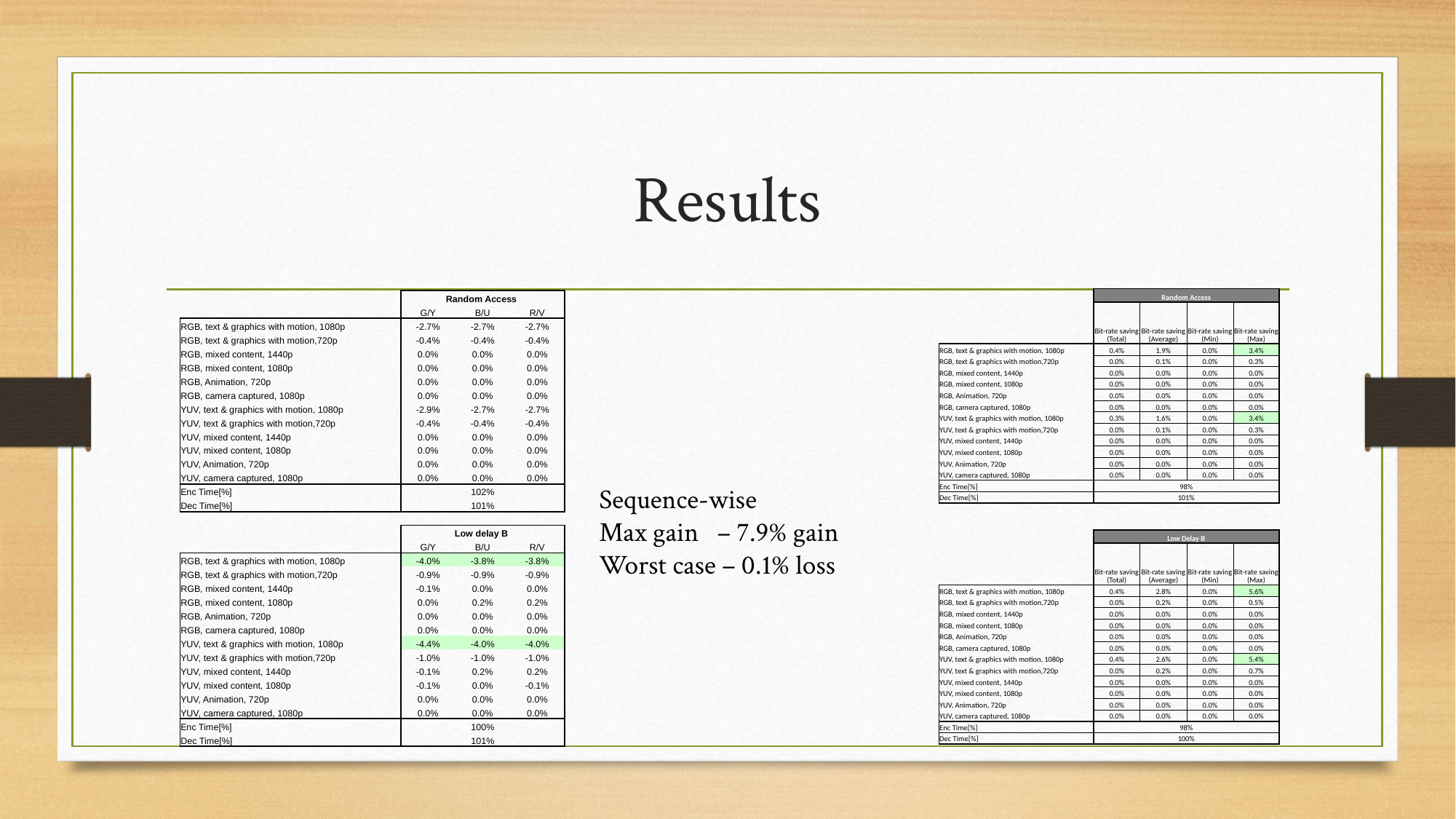

# Results
|  | Random Access |  |  |  |
| --- | --- | --- | --- | --- |
|  | Bit-rate saving (Total) | Bit-rate saving (Average) | Bit-rate saving (Min) | Bit-rate saving (Max) |
|  |  |  |  |  |
| RGB, text & graphics with motion, 1080p | 0.4% | 1.9% | 0.0% | 3.4% |
| RGB, text & graphics with motion,720p | 0.0% | 0.1% | 0.0% | 0.3% |
| RGB, mixed content, 1440p | 0.0% | 0.0% | 0.0% | 0.0% |
| RGB, mixed content, 1080p | 0.0% | 0.0% | 0.0% | 0.0% |
| RGB, Animation, 720p | 0.0% | 0.0% | 0.0% | 0.0% |
| RGB, camera captured, 1080p | 0.0% | 0.0% | 0.0% | 0.0% |
| YUV, text & graphics with motion, 1080p | 0.3% | 1.6% | 0.0% | 3.4% |
| YUV, text & graphics with motion,720p | 0.0% | 0.1% | 0.0% | 0.3% |
| YUV, mixed content, 1440p | 0.0% | 0.0% | 0.0% | 0.0% |
| YUV, mixed content, 1080p | 0.0% | 0.0% | 0.0% | 0.0% |
| YUV, Animation, 720p | 0.0% | 0.0% | 0.0% | 0.0% |
| YUV, camera captured, 1080p | 0.0% | 0.0% | 0.0% | 0.0% |
| Enc Time[%] | 98% |  |  |  |
| Dec Time[%] | 101% |  |  |  |
|  |  |  |  |  |
|  |  |  |  |  |
|  | Low Delay B |  |  |  |
|  | Bit-rate saving (Total) | Bit-rate saving (Average) | Bit-rate saving (Min) | Bit-rate saving (Max) |
|  |  |  |  |  |
| RGB, text & graphics with motion, 1080p | 0.4% | 2.8% | 0.0% | 5.6% |
| RGB, text & graphics with motion,720p | 0.0% | 0.2% | 0.0% | 0.5% |
| RGB, mixed content, 1440p | 0.0% | 0.0% | 0.0% | 0.0% |
| RGB, mixed content, 1080p | 0.0% | 0.0% | 0.0% | 0.0% |
| RGB, Animation, 720p | 0.0% | 0.0% | 0.0% | 0.0% |
| RGB, camera captured, 1080p | 0.0% | 0.0% | 0.0% | 0.0% |
| YUV, text & graphics with motion, 1080p | 0.4% | 2.6% | 0.0% | 5.4% |
| YUV, text & graphics with motion,720p | 0.0% | 0.2% | 0.0% | 0.7% |
| YUV, mixed content, 1440p | 0.0% | 0.0% | 0.0% | 0.0% |
| YUV, mixed content, 1080p | 0.0% | 0.0% | 0.0% | 0.0% |
| YUV, Animation, 720p | 0.0% | 0.0% | 0.0% | 0.0% |
| YUV, camera captured, 1080p | 0.0% | 0.0% | 0.0% | 0.0% |
| Enc Time[%] | 98% |  |  |  |
| Dec Time[%] | 100% |  |  |  |
|  | Random Access |  |  |
| --- | --- | --- | --- |
|  | G/Y | B/U | R/V |
| RGB, text & graphics with motion, 1080p | -2.7% | -2.7% | -2.7% |
| RGB, text & graphics with motion,720p | -0.4% | -0.4% | -0.4% |
| RGB, mixed content, 1440p | 0.0% | 0.0% | 0.0% |
| RGB, mixed content, 1080p | 0.0% | 0.0% | 0.0% |
| RGB, Animation, 720p | 0.0% | 0.0% | 0.0% |
| RGB, camera captured, 1080p | 0.0% | 0.0% | 0.0% |
| YUV, text & graphics with motion, 1080p | -2.9% | -2.7% | -2.7% |
| YUV, text & graphics with motion,720p | -0.4% | -0.4% | -0.4% |
| YUV, mixed content, 1440p | 0.0% | 0.0% | 0.0% |
| YUV, mixed content, 1080p | 0.0% | 0.0% | 0.0% |
| YUV, Animation, 720p | 0.0% | 0.0% | 0.0% |
| YUV, camera captured, 1080p | 0.0% | 0.0% | 0.0% |
| Enc Time[%] | 102% |  |  |
| Dec Time[%] | 101% |  |  |
|  |  |  |  |
|  | Low delay B |  |  |
|  | G/Y | B/U | R/V |
| RGB, text & graphics with motion, 1080p | -4.0% | -3.8% | -3.8% |
| RGB, text & graphics with motion,720p | -0.9% | -0.9% | -0.9% |
| RGB, mixed content, 1440p | -0.1% | 0.0% | 0.0% |
| RGB, mixed content, 1080p | 0.0% | 0.2% | 0.2% |
| RGB, Animation, 720p | 0.0% | 0.0% | 0.0% |
| RGB, camera captured, 1080p | 0.0% | 0.0% | 0.0% |
| YUV, text & graphics with motion, 1080p | -4.4% | -4.0% | -4.0% |
| YUV, text & graphics with motion,720p | -1.0% | -1.0% | -1.0% |
| YUV, mixed content, 1440p | -0.1% | 0.2% | 0.2% |
| YUV, mixed content, 1080p | -0.1% | 0.0% | -0.1% |
| YUV, Animation, 720p | 0.0% | 0.0% | 0.0% |
| YUV, camera captured, 1080p | 0.0% | 0.0% | 0.0% |
| Enc Time[%] | 100% |  |  |
| Dec Time[%] | 101% |  |  |
Sequence-wise
Max gain   – 7.9% gain
Worst case – 0.1% loss